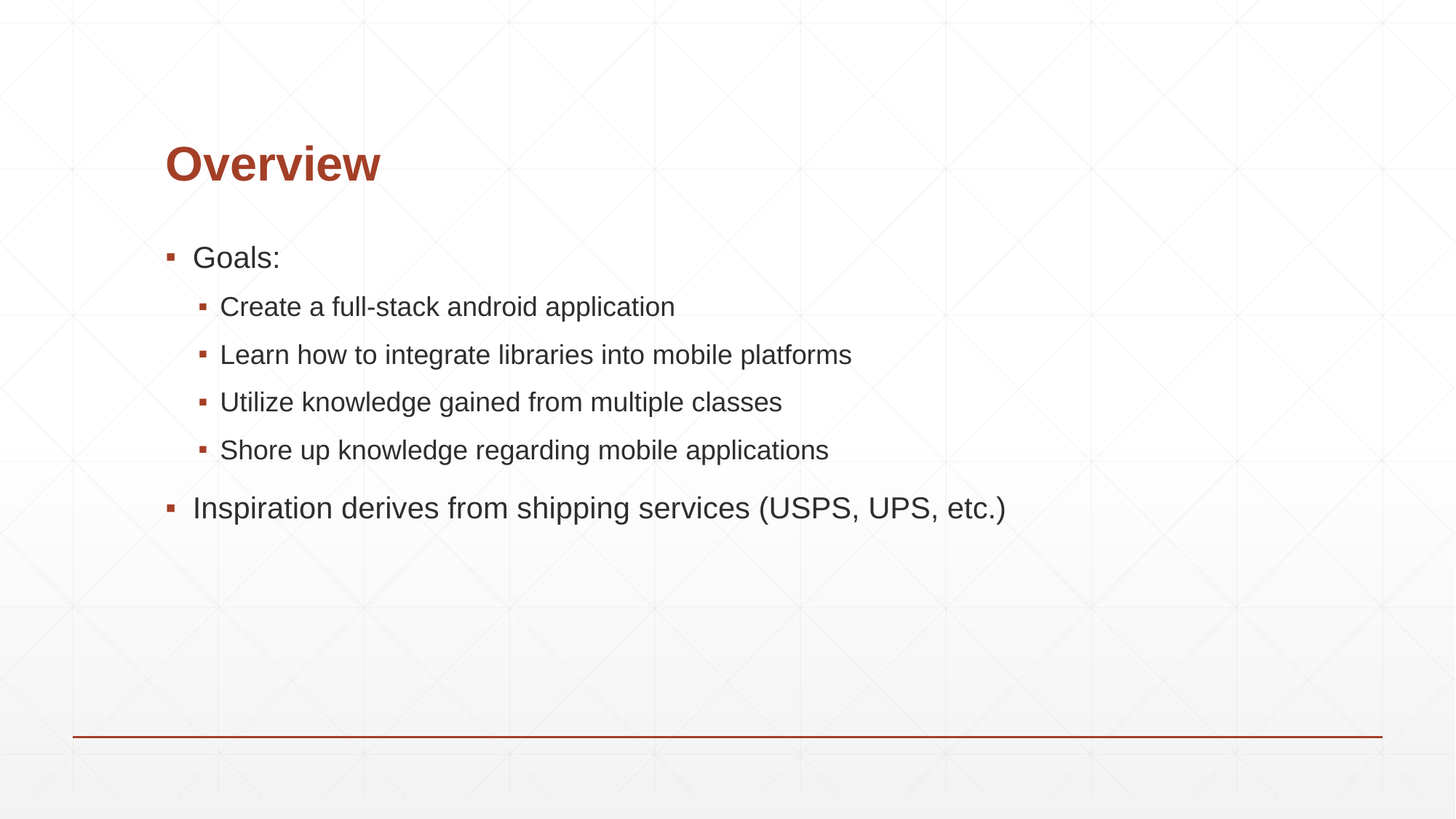

# Overview
Goals:
Create a full-stack android application
Learn how to integrate libraries into mobile platforms
Utilize knowledge gained from multiple classes
Shore up knowledge regarding mobile applications
Inspiration derives from shipping services (USPS, UPS, etc.)